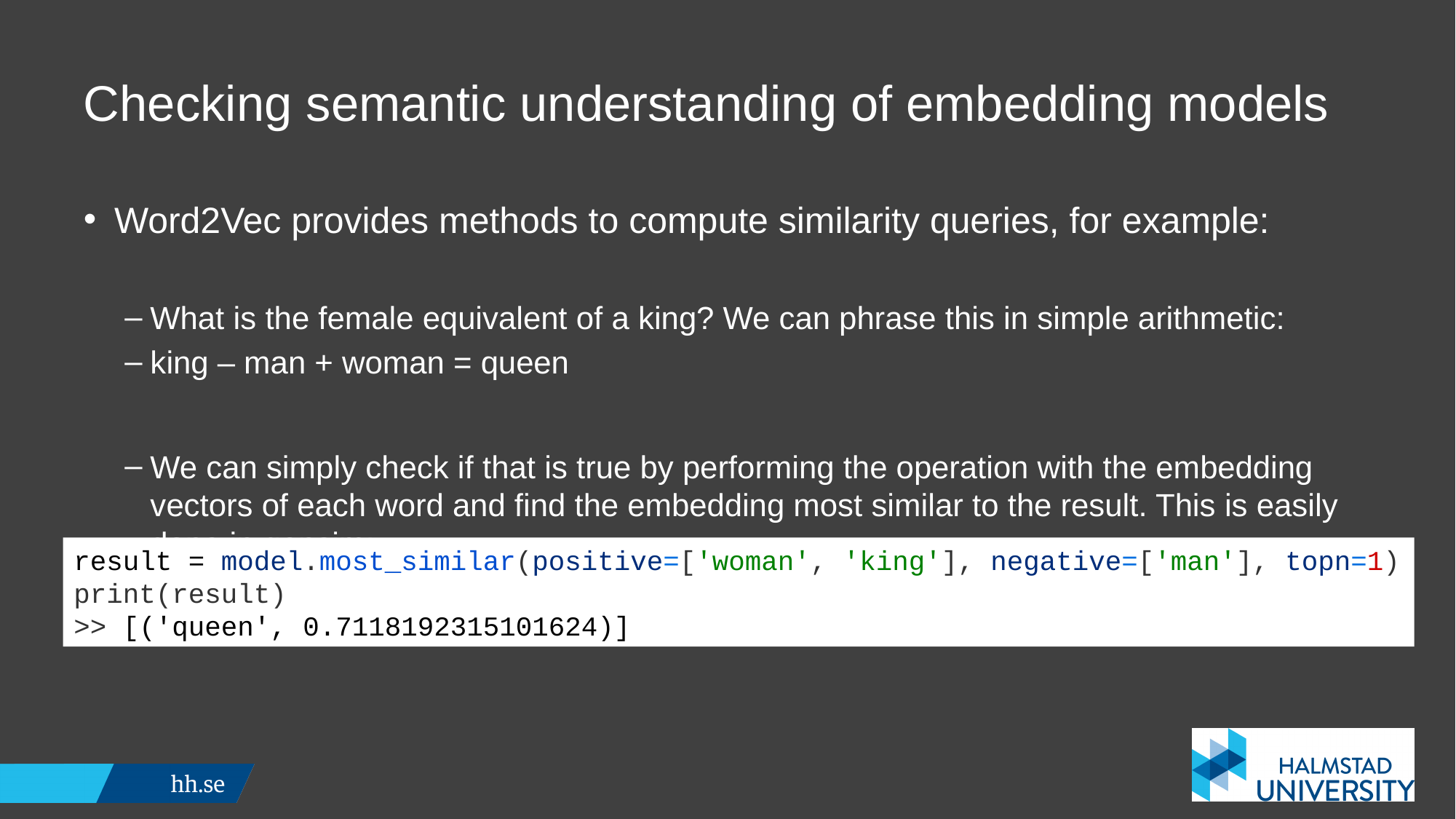

# Checking semantic understanding of embedding models
Word2Vec provides methods to compute similarity queries, for example:

What is the female equivalent of a king? We can phrase this in simple arithmetic:
king – man + woman = queen

We can simply check if that is true by performing the operation with the embedding vectors of each word and find the embedding most similar to the result. This is easily done in gensim:
result = model.most_similar(positive=['woman', 'king'], negative=['man'], topn=1)
print(result)
>> [('queen', 0.7118192315101624)]